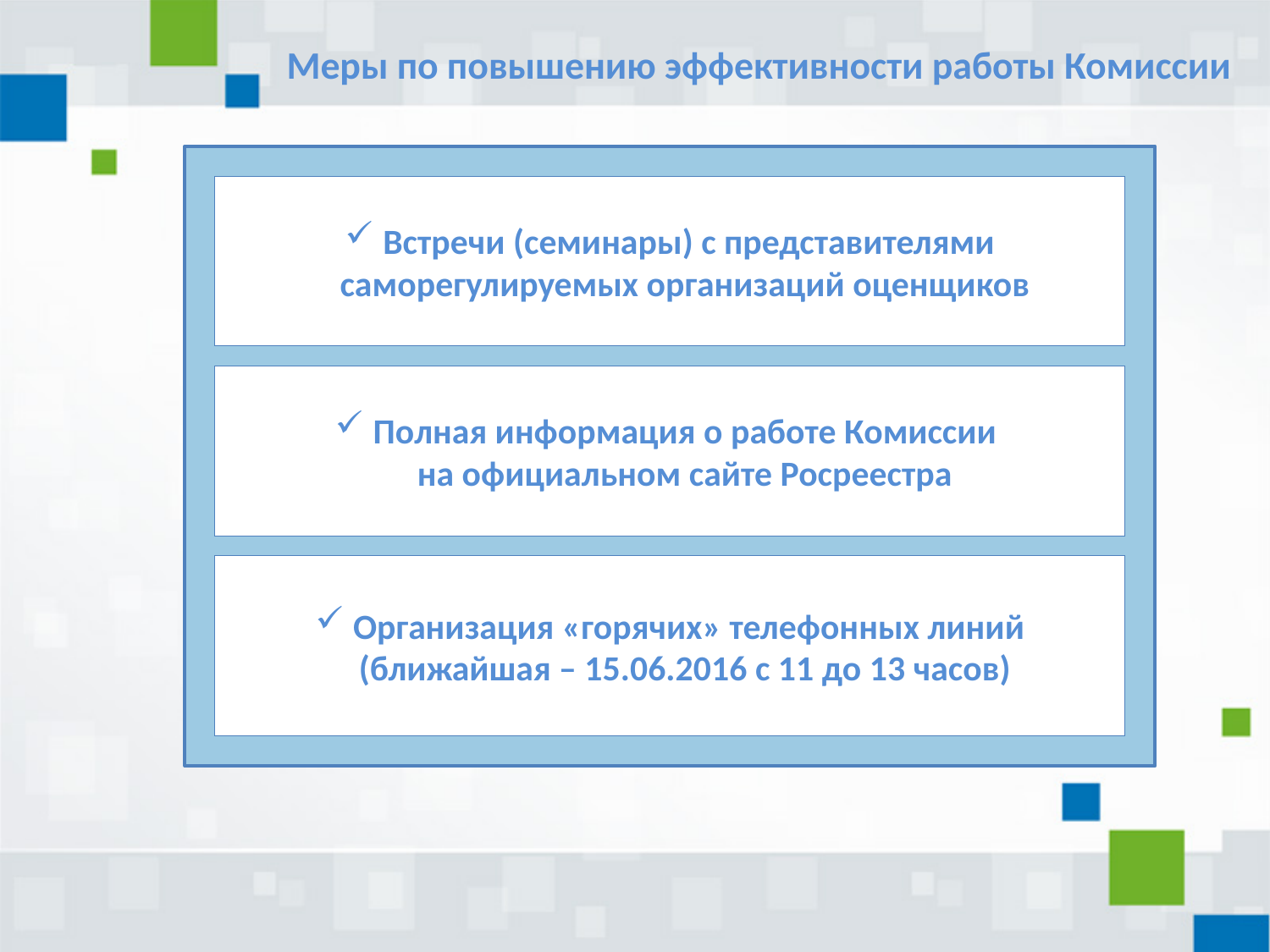

Меры по повышению эффективности работы Комиссии

 Встречи (семинары) с представителями саморегулируемых организаций оценщиков
 Полная информация о работе Комиссии
на официальном сайте Росреестра
 Организация «горячих» телефонных линий (ближайшая – 15.06.2016 с 11 до 13 часов)